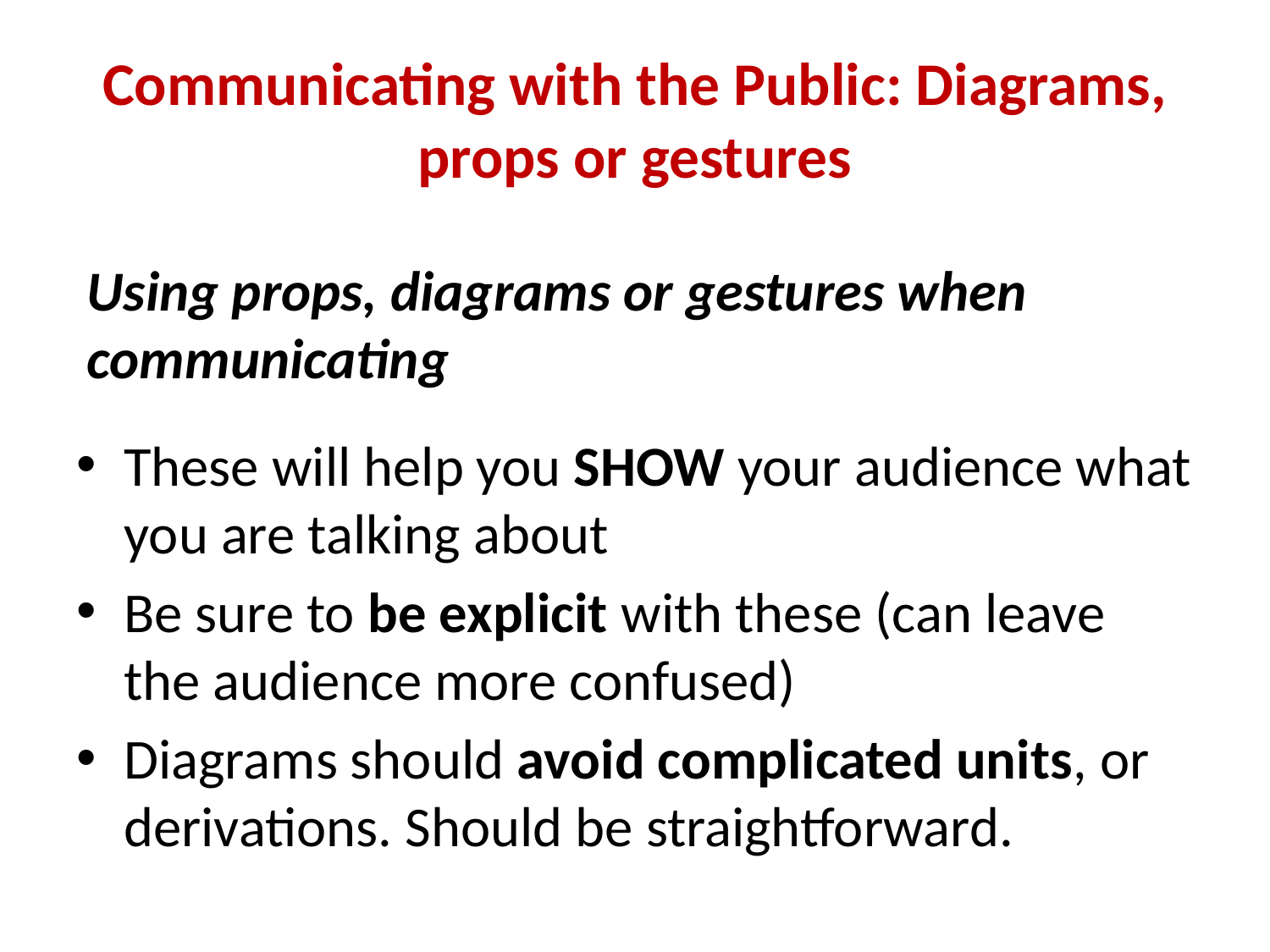

Communicating with the Public: Diagrams, props or gestures
# Using props, diagrams or gestures when communicating
These will help you SHOW your audience what you are talking about
Be sure to be explicit with these (can leave the audience more confused)
Diagrams should avoid complicated units, or derivations. Should be straightforward.